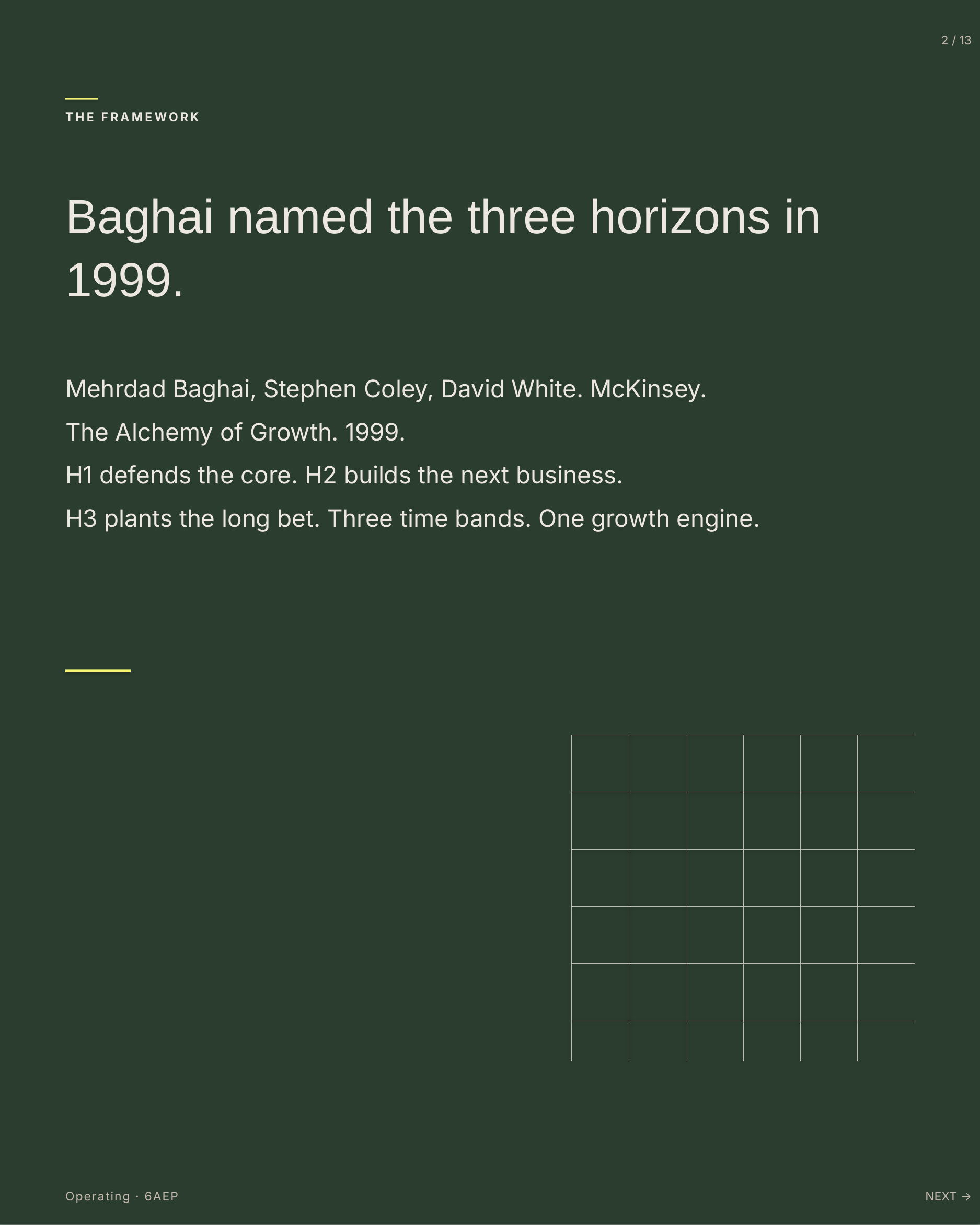

2 / 13

THE FRAMEWORK
Baghai named the three horizons in 1999.
Mehrdad Baghai, Stephen Coley, David White. McKinsey.
The Alchemy of Growth. 1999.
H1 defends the core. H2 builds the next business.
H3 plants the long bet. Three time bands. One growth engine.

Operating · 6AEP
NEXT →